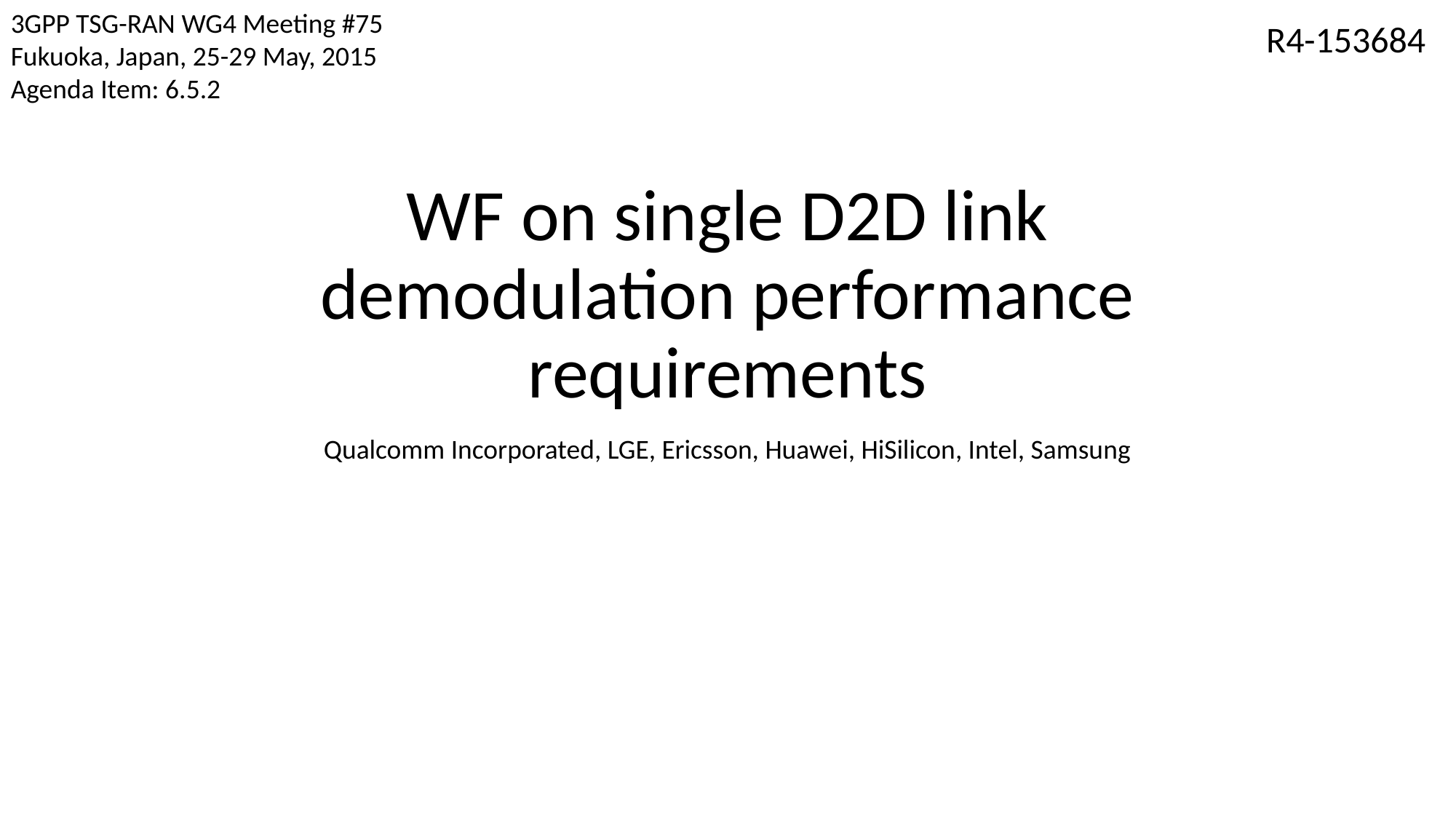

3GPP TSG-RAN WG4 Meeting #75
Fukuoka, Japan, 25-29 May, 2015
Agenda Item: 6.5.2
R4-153684
# WF on single D2D link demodulation performance requirements
Qualcomm Incorporated, LGE, Ericsson, Huawei, HiSilicon, Intel, Samsung